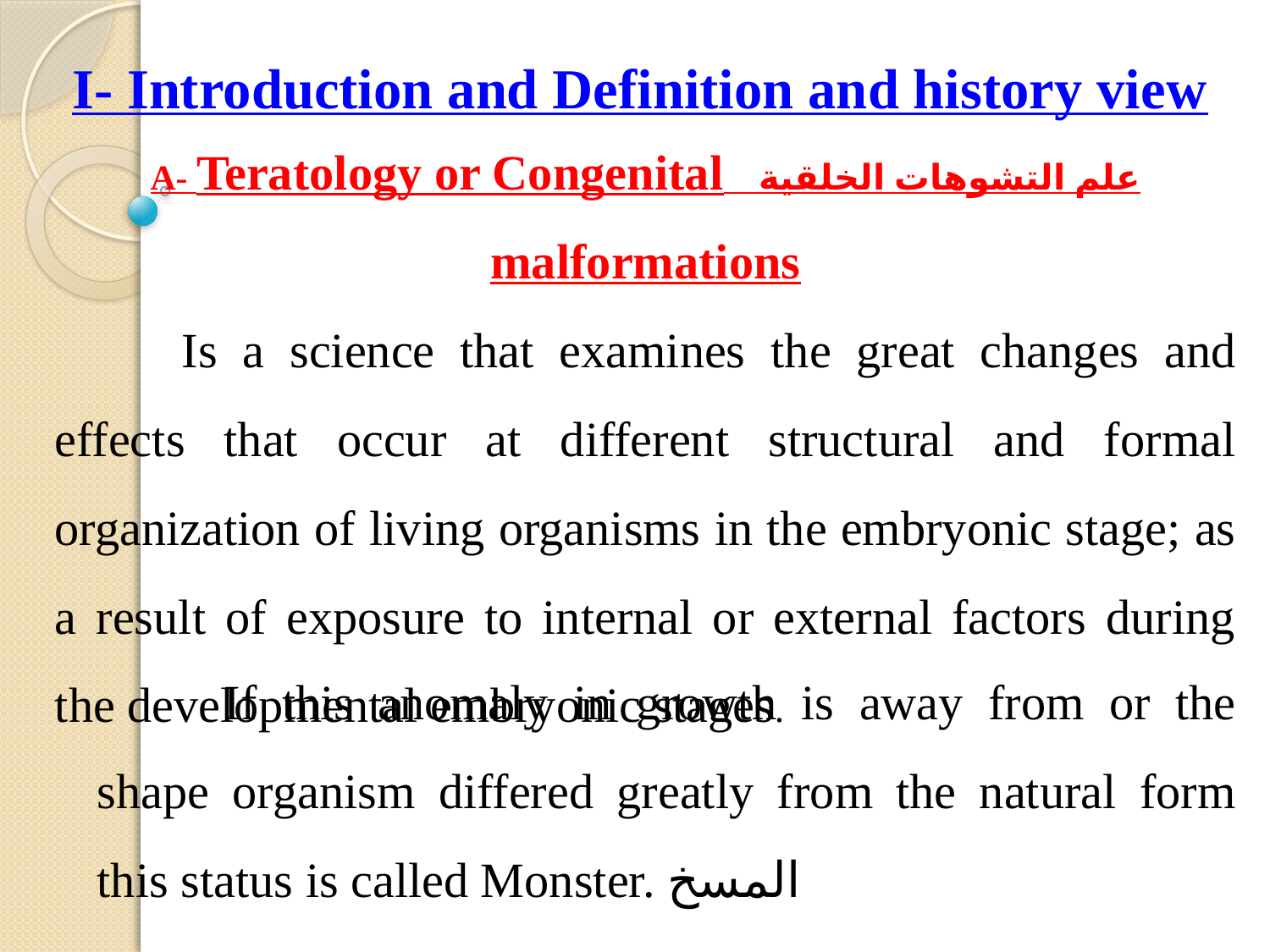

I- Introduction and Definition and history view
علم التشوهات الخلقية    A- Teratology or Congenital malformations
	Is a science that examines the great changes and effects that occur at different structural and formal organization of living organisms in the embryonic stage; as a result of exposure to internal or external factors during the developmental embryonic stages.
	If this anomaly in growth is away from or the shape organism differed greatly from the natural form this status is called Monster. المسخ